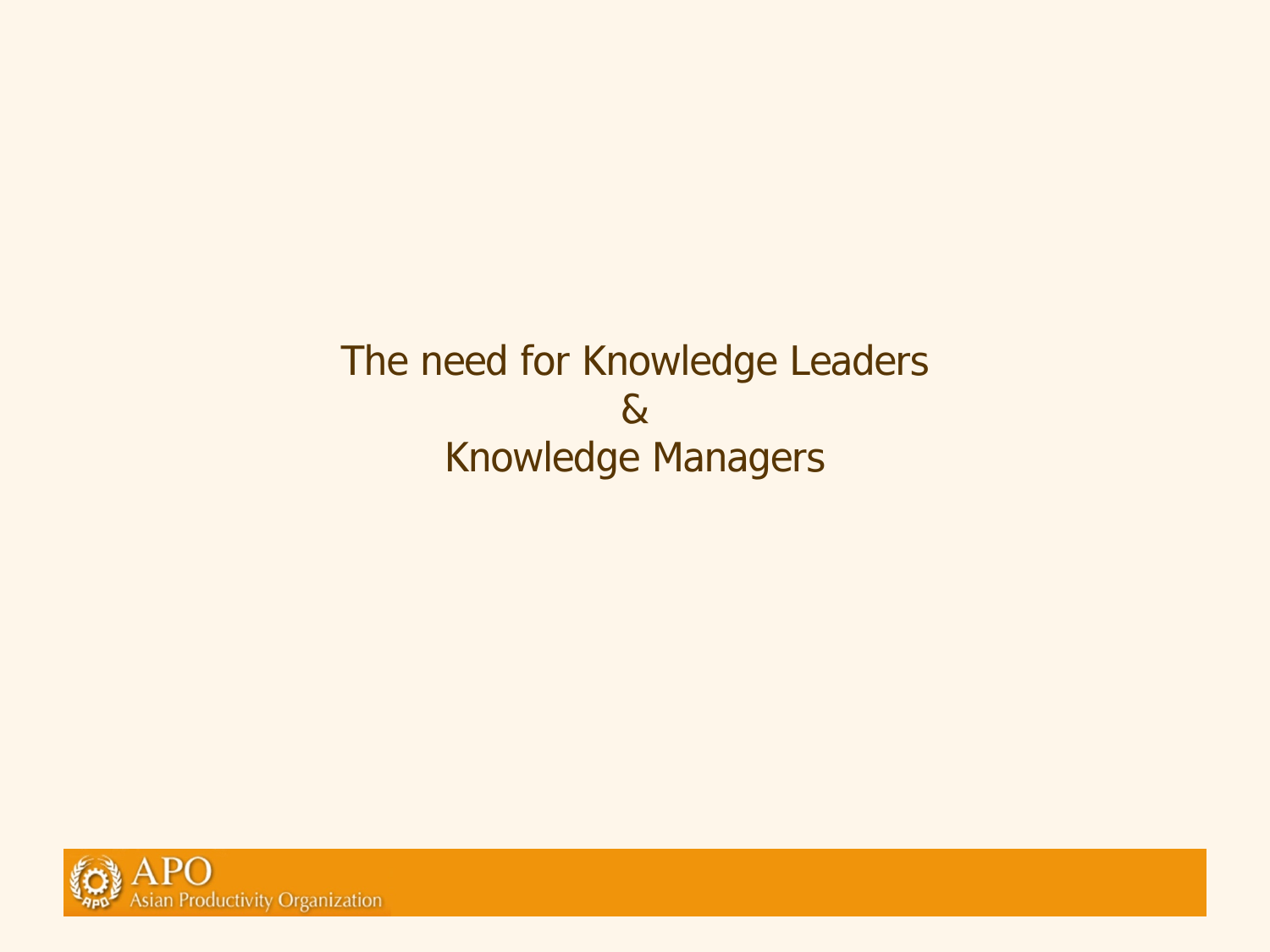

# The need for Knowledge Leaders & Knowledge Managers